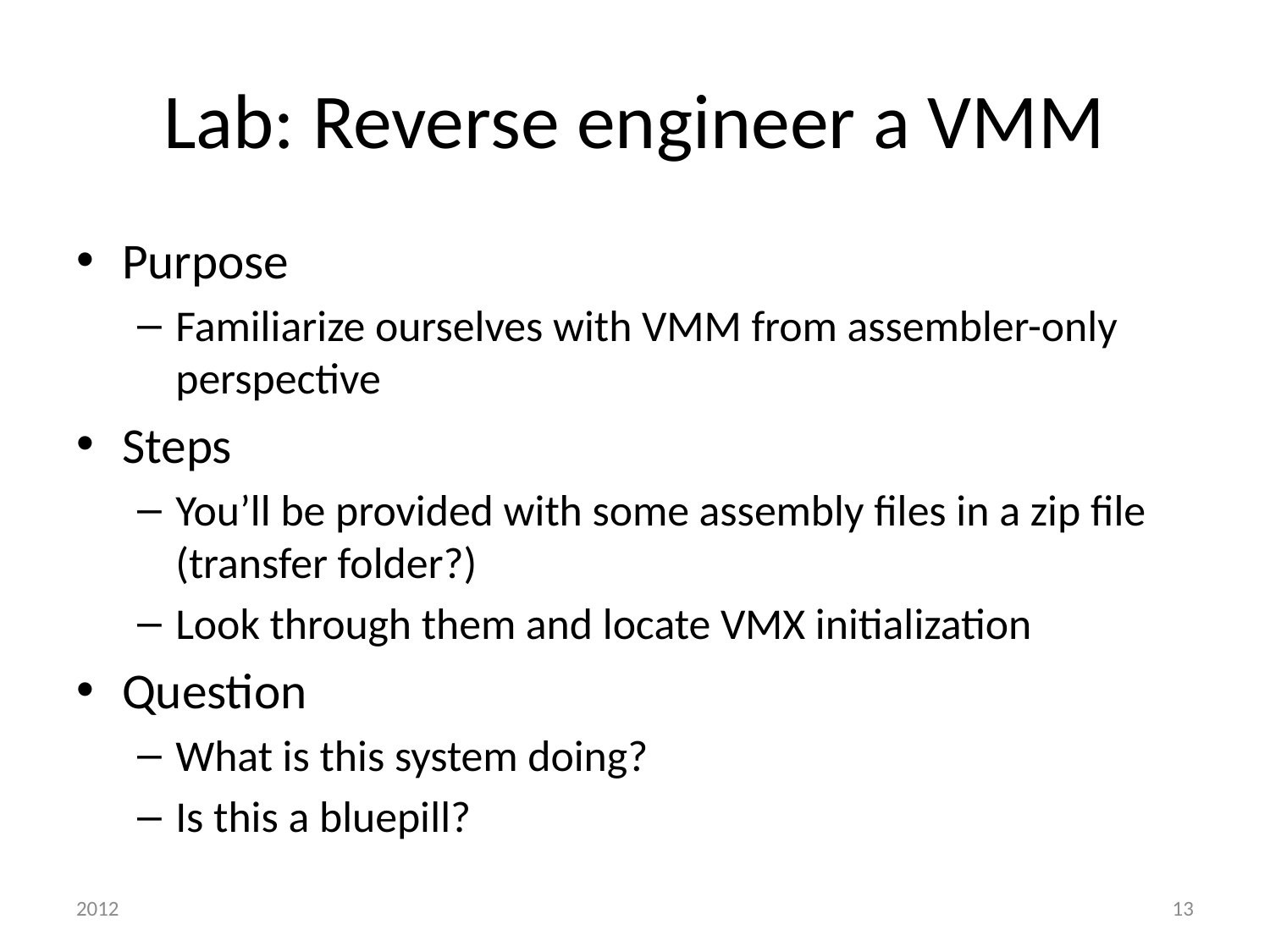

# Lab: Reverse engineer a VMM
Purpose
Familiarize ourselves with VMM from assembler-only perspective
Steps
You’ll be provided with some assembly files in a zip file (transfer folder?)
Look through them and locate VMX initialization
Question
What is this system doing?
Is this a bluepill?

2012

13